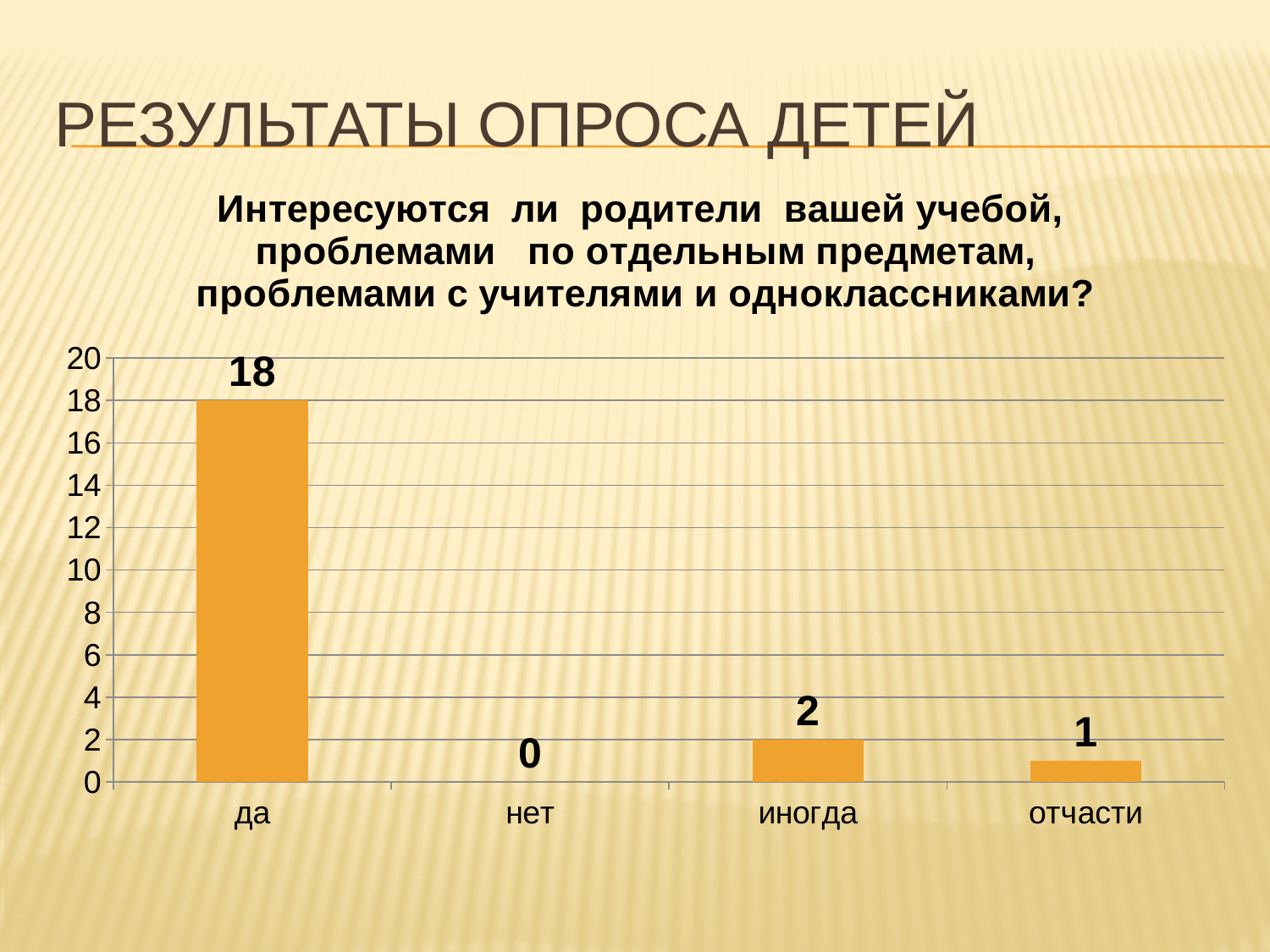

# Результаты опроса детей

### Chart:

| Category | Интересуются  ли  родители  вашей учебой,  проблемами   по отдельным предметам, проблемами с учителями и одноклассниками? |
|---|---|
| да | 18.0 |
| нет | 0.0 |
| иногда | 2.0 |
| отчасти | 1.0 |